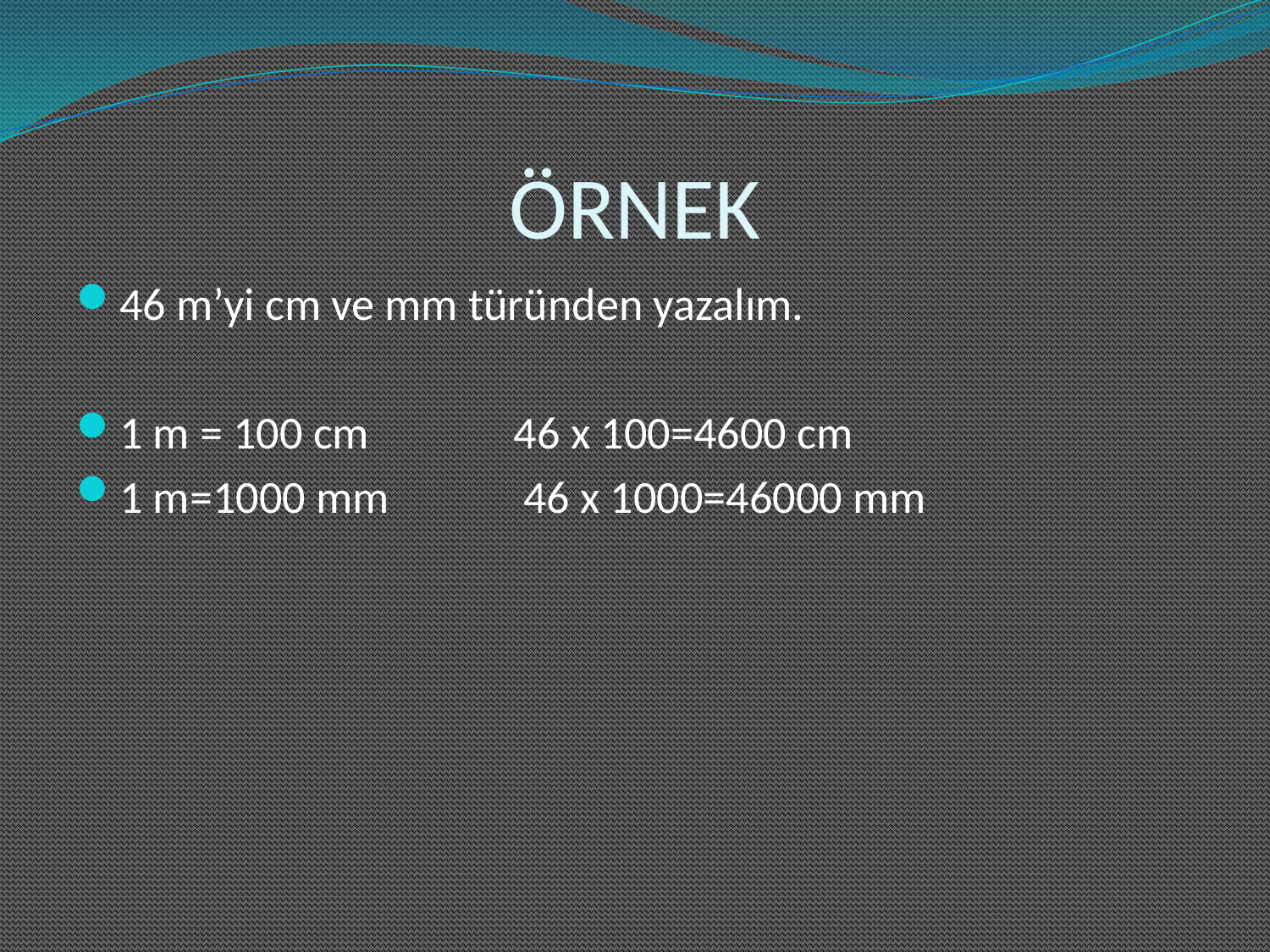

# ÖRNEK
46 m’yi cm ve mm türünden yazalım.

1 m = 100 cm              46 x 100=4600 cm
1 m=1000 mm             46 x 1000=46000 mm